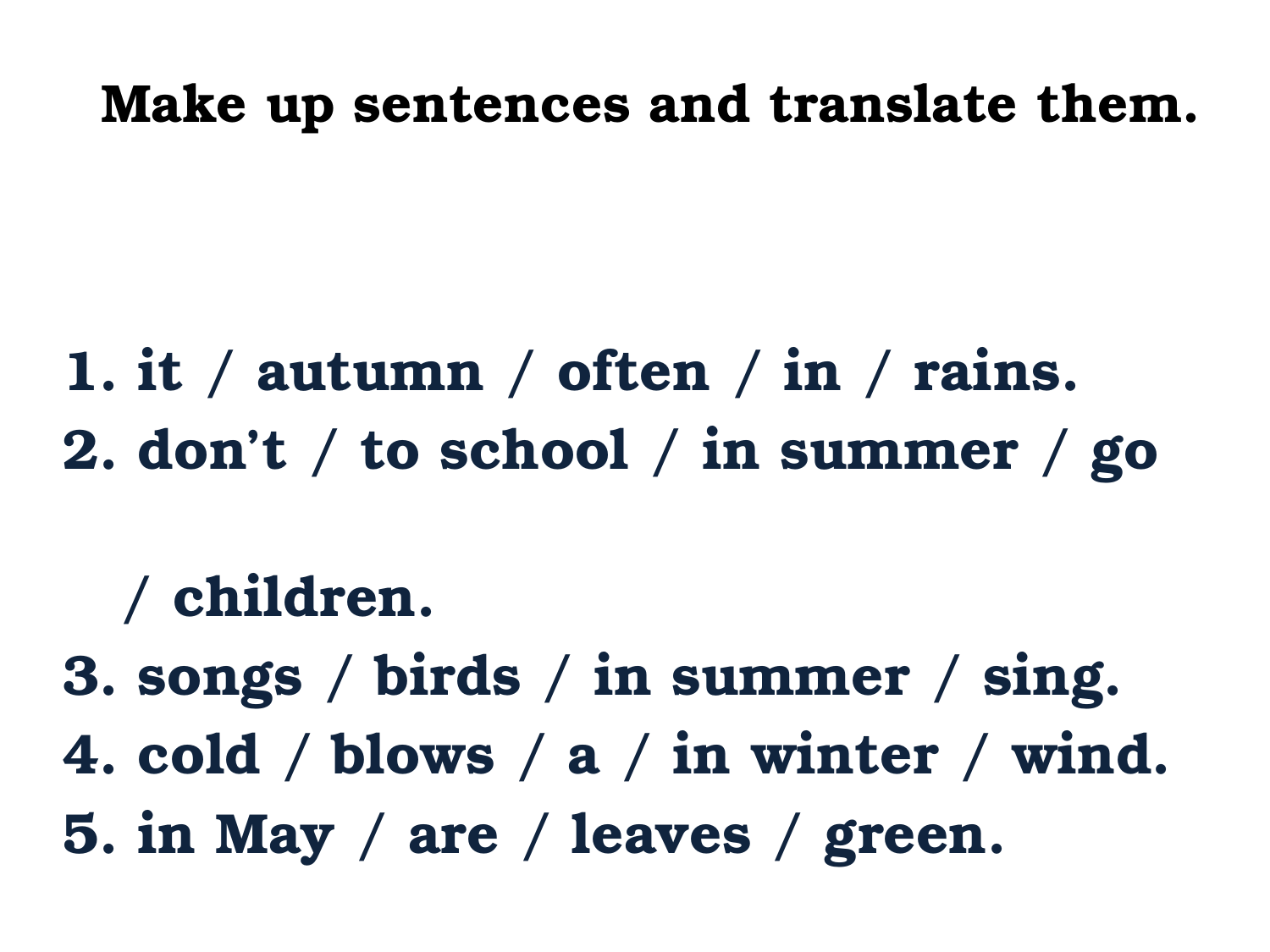

# Make up sentences and translate them.
1. it / autumn / often / in / rains.
2. don’t / to school / in summer / go
   / children.
3. songs / birds / in summer / sing.
4. cold / blows / a / in winter / wind.
5. in May / are / leaves / green.